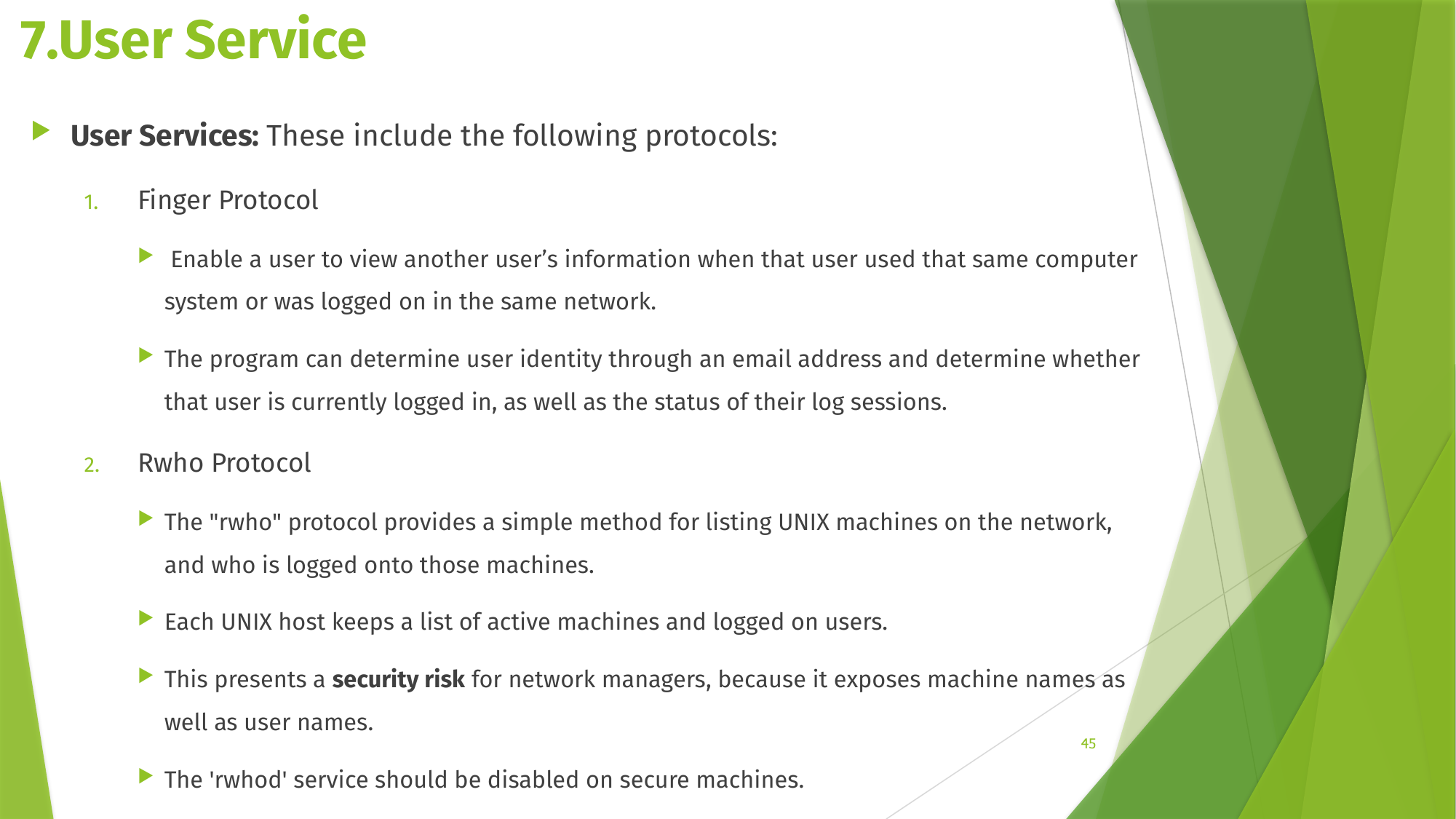

# 7.User Service
User Services: These include the following protocols:
Finger Protocol
 Enable a user to view another user’s information when that user used that same computer system or was logged on in the same network.
The program can determine user identity through an email address and determine whether that user is currently logged in, as well as the status of their log sessions.
Rwho Protocol
The "rwho" protocol provides a simple method for listing UNIX machines on the network, and who is logged onto those machines.
Each UNIX host keeps a list of active machines and logged on users.
This presents a security risk for network managers, because it exposes machine names as well as user names.
The 'rwhod' service should be disabled on secure machines.

45